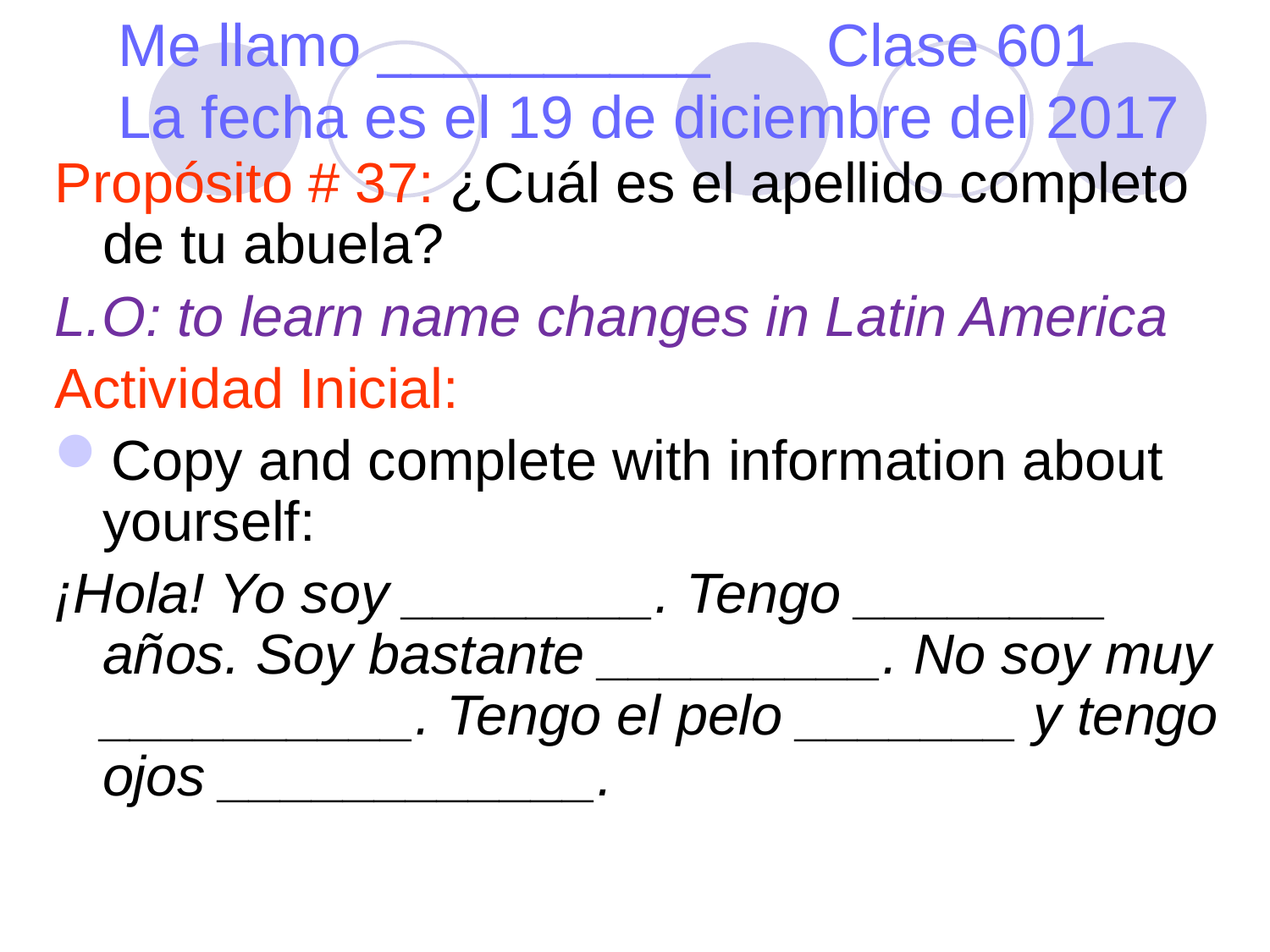

Me llamo __________       Clase 601
La fecha es el 19 de diciembre del 2017
Propósito # 37: ¿Cuál es el apellido completo de tu abuela?
L.O: to learn name changes in Latin America
Actividad Inicial:
Copy and complete with information about yourself:
¡Hola! Yo soy ________. Tengo ________ años. Soy bastante _________. No soy muy __________. Tengo el pelo _______ y tengo ojos ____________.